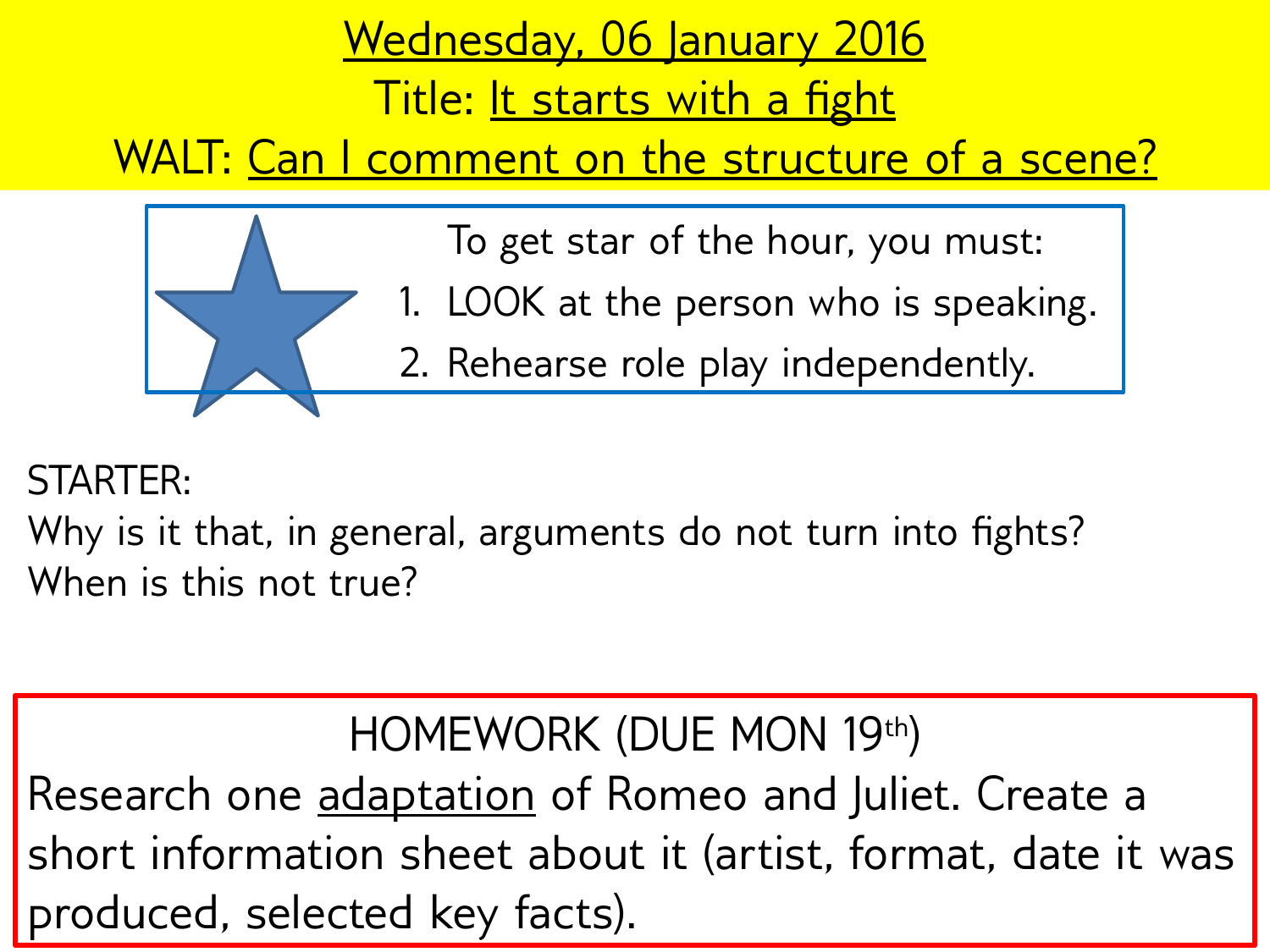

Wednesday, 06 January 2016
Title: It starts with a fight
WALT: Can I comment on the structure of a scene?
To get star of the hour, you must:
LOOK at the person who is speaking.
Rehearse role play independently.

STARTER:
Why is it that, in general, arguments do not turn into fights?
When is this not true?
HOMEWORK (DUE MON 19th)
Research one adaptation of Romeo and Juliet. Create a short information sheet about it (artist, format, date it was produced, selected key facts).